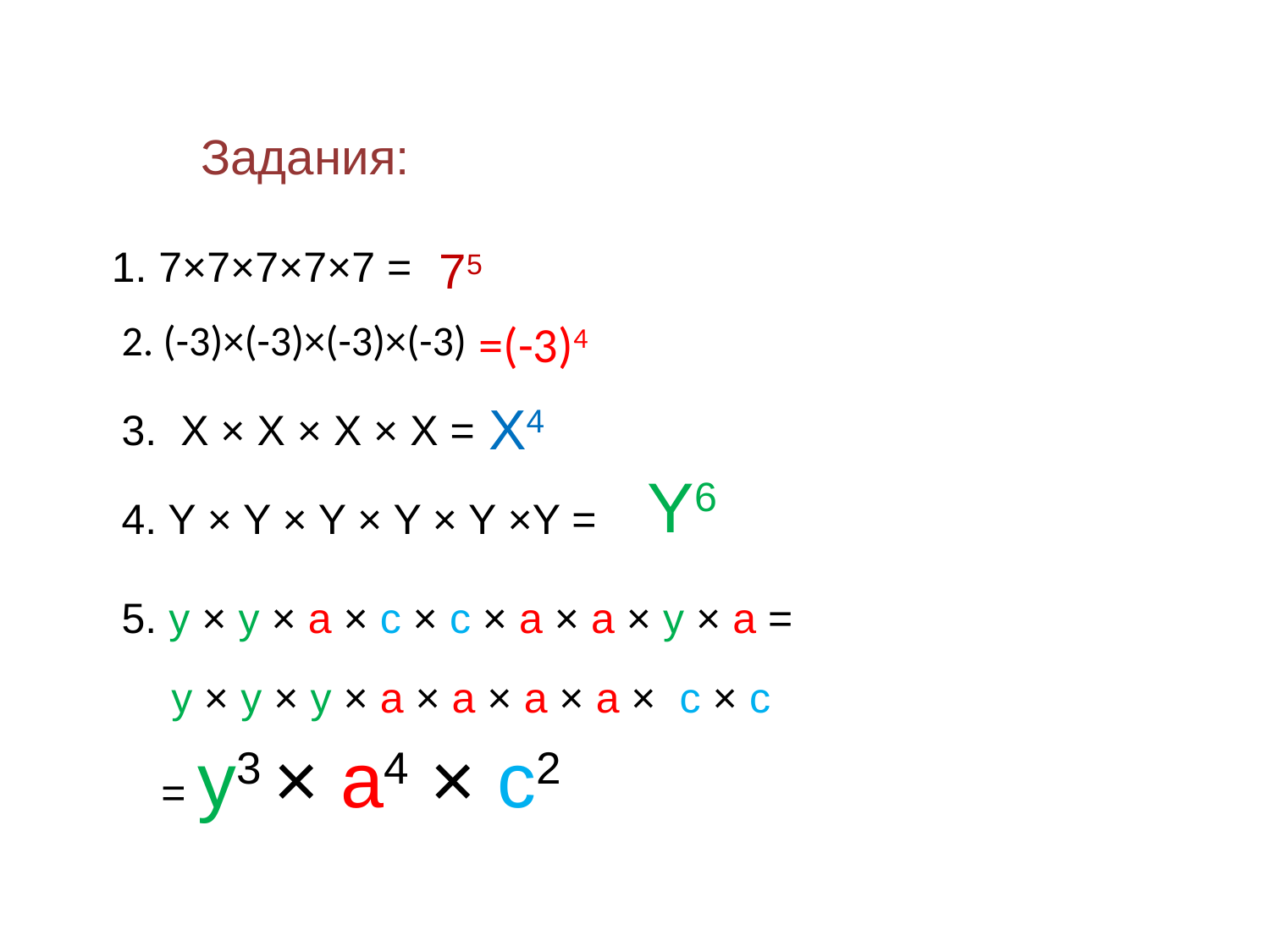

Задания:
1. 7×7×7×7×7 =
75
2. (-3)×(-3)×(-3)×(-3)
=(-3)4
X4
3.  X × X × X × X =

Y6
4. Y × Y × Y × Y × Y ×Y =
5. y × y × a × c × c × a × a × y × a =
y × y × y × a × a × a × a ×  c × c
= y3 × a4 × c2